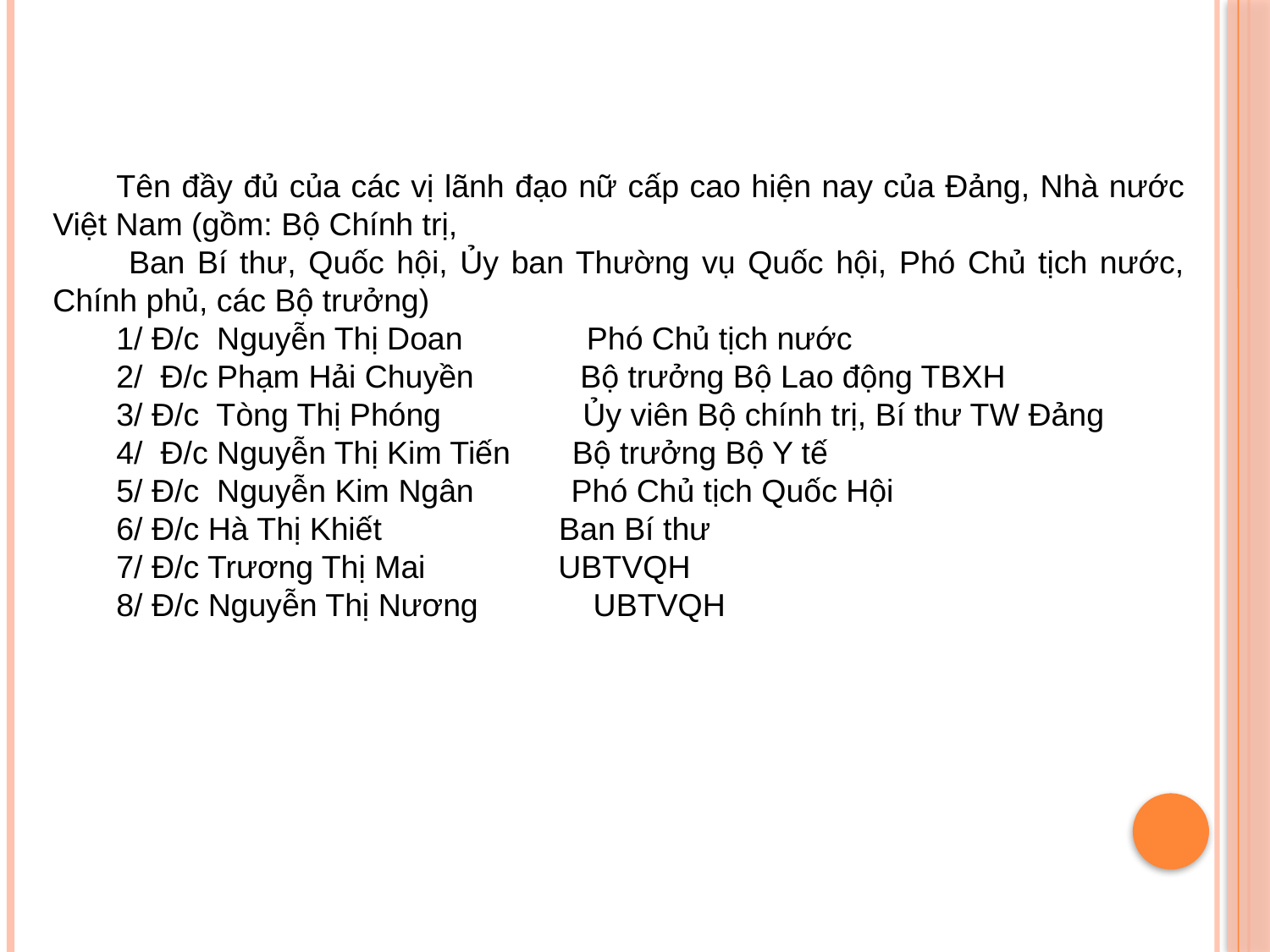

Tên đầy đủ của các vị lãnh đạo nữ cấp cao hiện nay của Đảng, Nhà nước Việt Nam (gồm: Bộ Chính trị,
 Ban Bí thư, Quốc hội, Ủy ban Thường vụ Quốc hội, Phó Chủ tịch nước, Chính phủ, các Bộ trưởng)
1/ Đ/c  Nguyễn Thị Doan              Phó Chủ tịch nước
2/  Đ/c Phạm Hải Chuyền            Bộ trưởng Bộ Lao động TBXH
3/ Đ/c  Tòng Thị Phóng                Ủy viên Bộ chính trị, Bí thư TW Đảng
4/  Đ/c Nguyễn Thị Kim Tiến       Bộ trưởng Bộ Y tế
5/ Đ/c  Nguyễn Kim Ngân           Phó Chủ tịch Quốc Hội
6/ Đ/c Hà Thị Khiết                    Ban Bí thư
7/ Đ/c Trương Thị Mai               UBTVQH
8/ Đ/c Nguyễn Thị Nương             UBTVQH